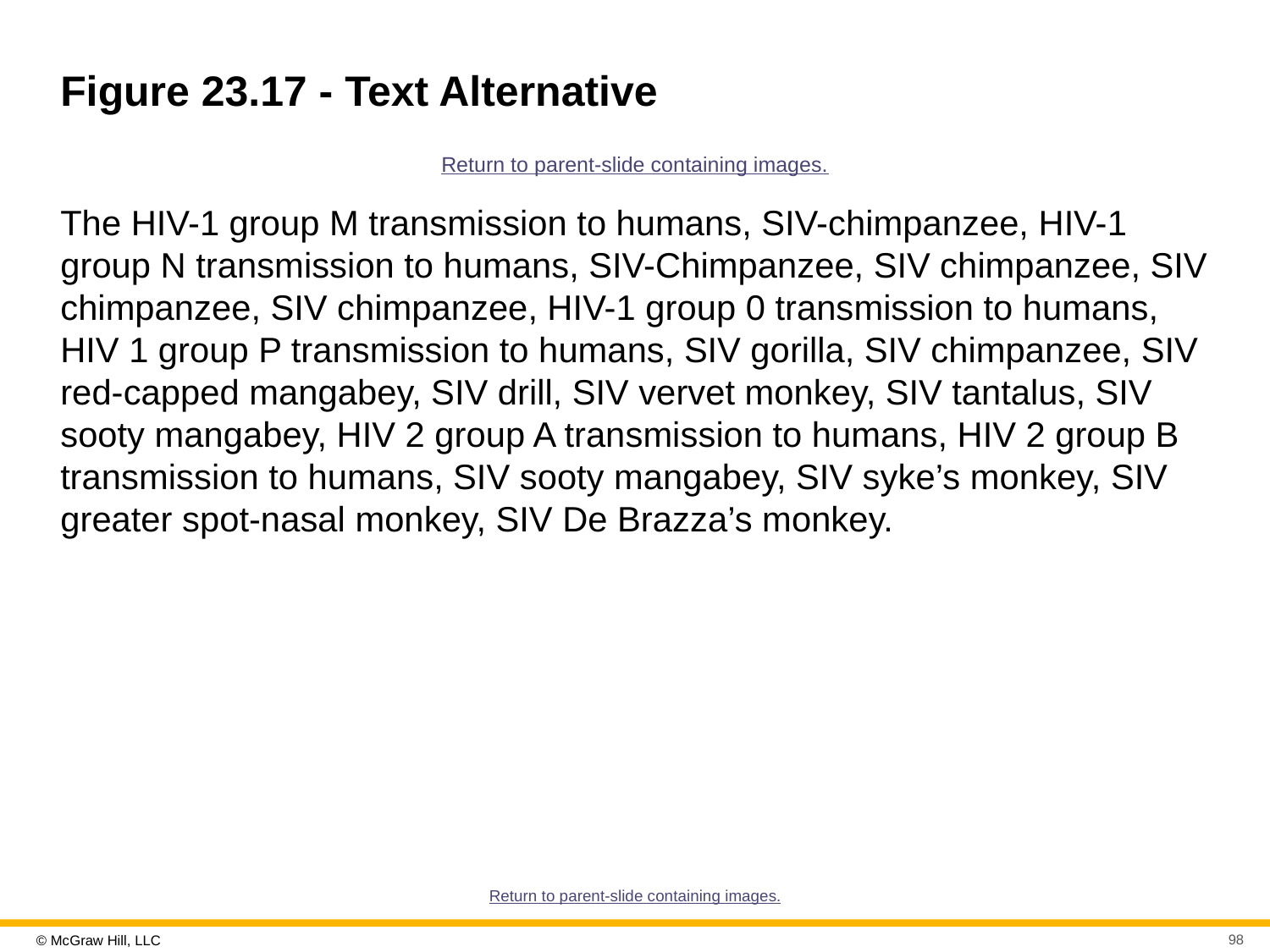

# Figure 23.17 - Text Alternative
Return to parent-slide containing images.
The HIV-1 group M transmission to humans, SIV-chimpanzee, HIV-1 group N transmission to humans, SIV-Chimpanzee, SIV chimpanzee, SIV chimpanzee, SIV chimpanzee, HIV-1 group 0 transmission to humans, HIV 1 group P transmission to humans, SIV gorilla, SIV chimpanzee, SIV red-capped mangabey, SIV drill, SIV vervet monkey, SIV tantalus, SIV sooty mangabey, HIV 2 group A transmission to humans, HIV 2 group B transmission to humans, SIV sooty mangabey, SIV syke’s monkey, SIV greater spot-nasal monkey, SIV De Brazza’s monkey.
Return to parent-slide containing images.
98